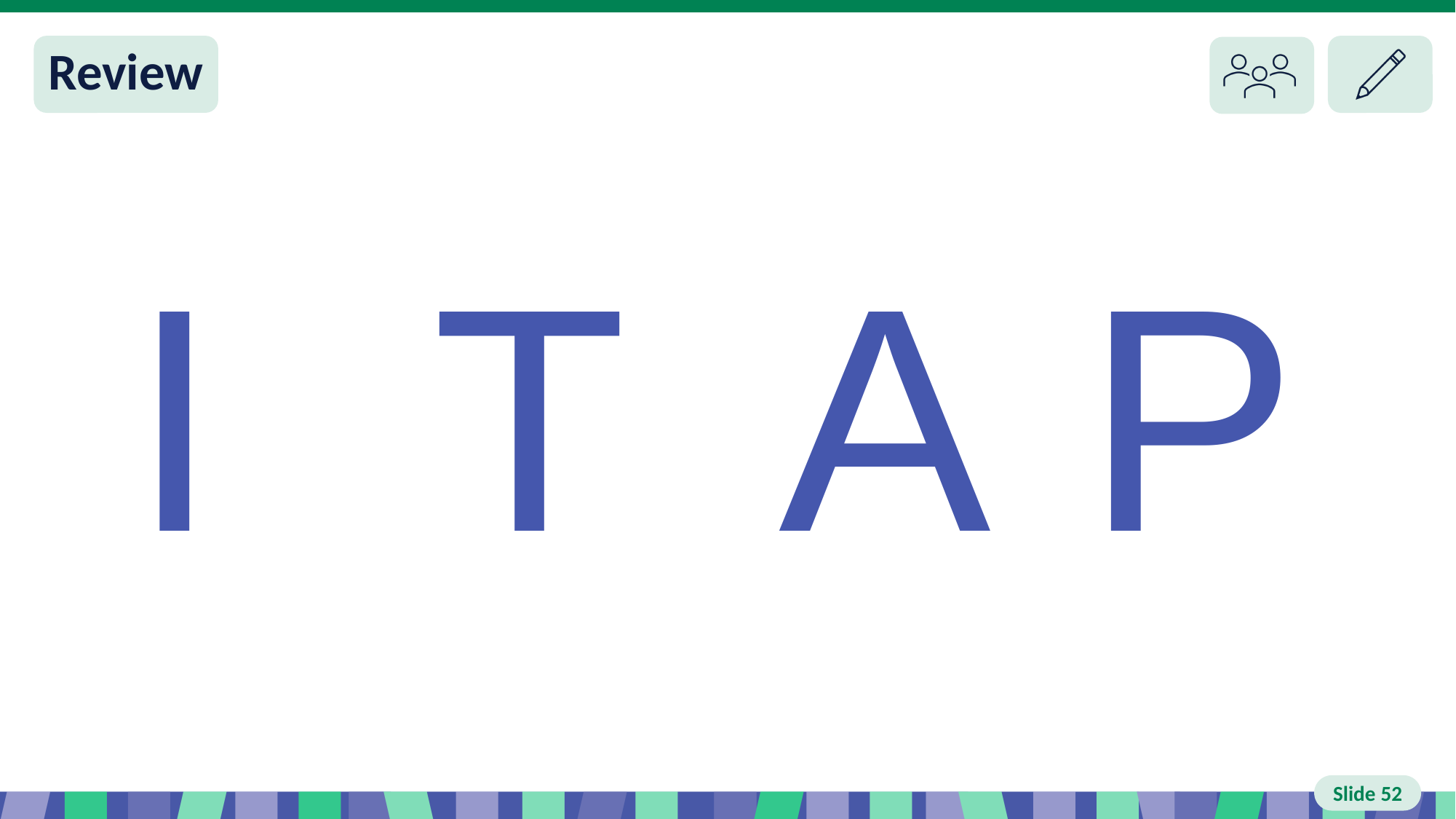

# Slide 52 Review
T
P
I
A